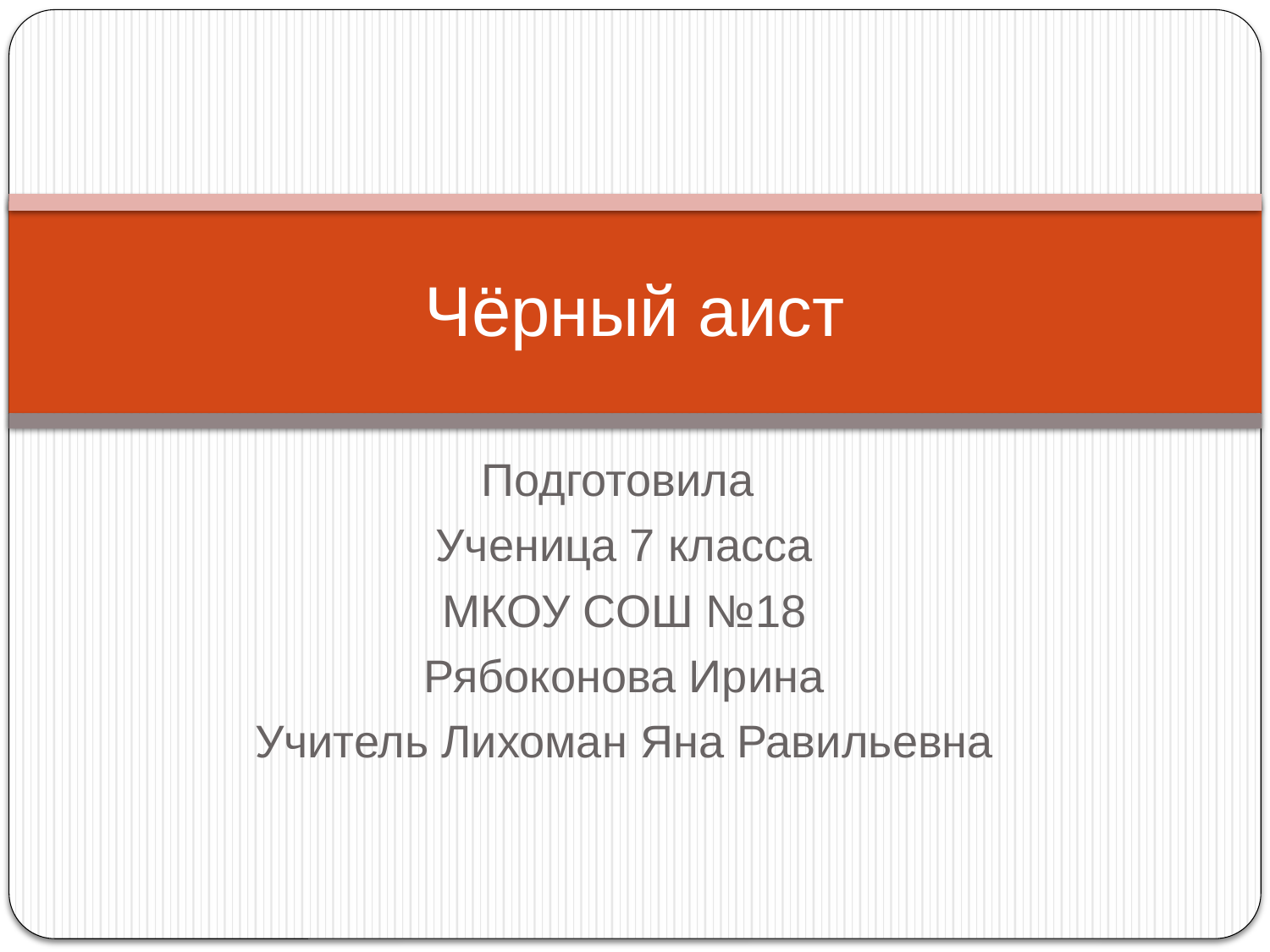

# Чёрный аист
Подготовила
Ученица 7 класса
МКОУ СОШ №18
Рябоконова Ирина
Учитель Лихоман Яна Равильевна